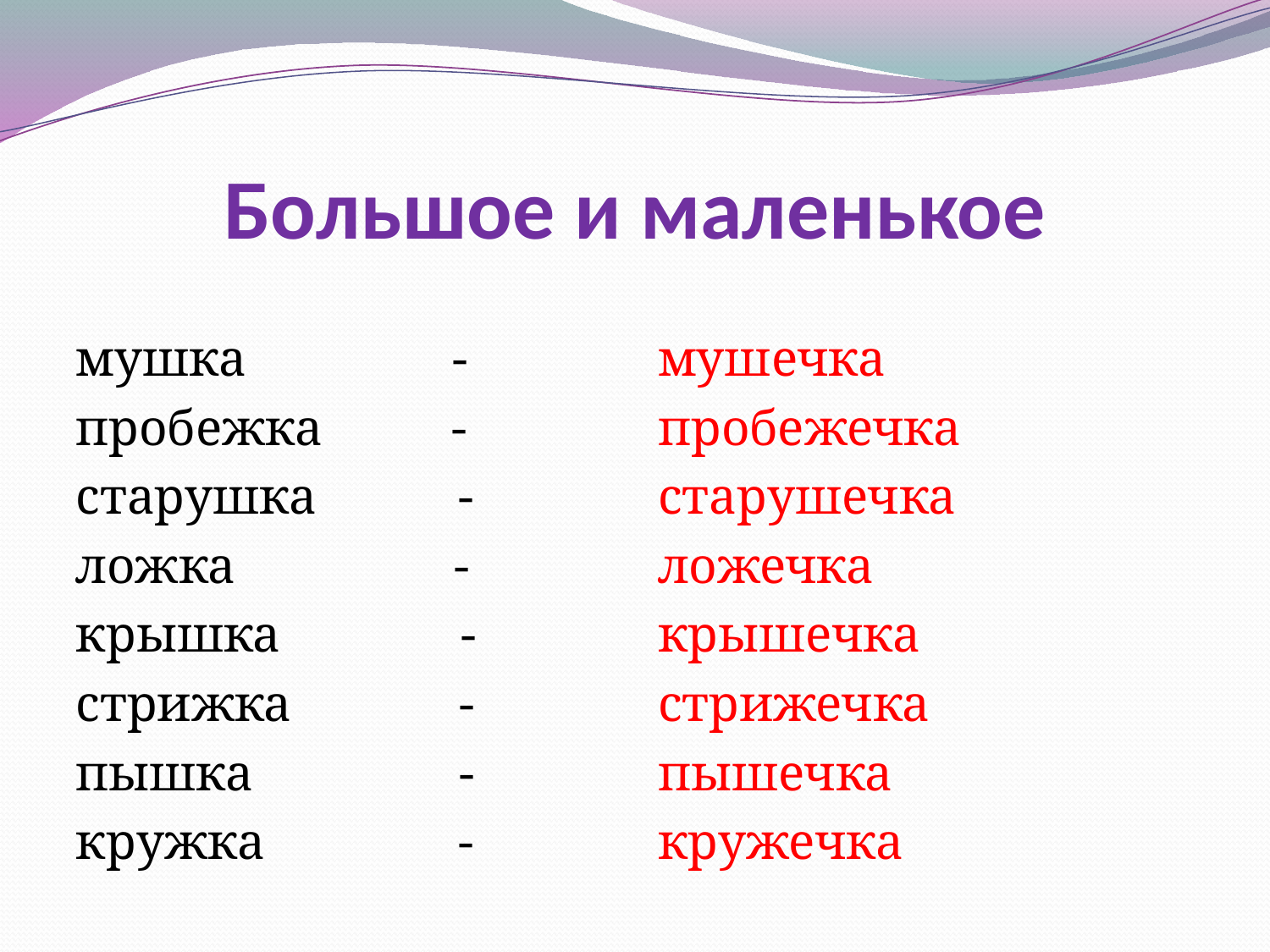

# Большое и маленькое

мушка                -
пробежка          -
старушка           -
ложка                 -
крышка              -
стрижка             -
пышка                -
кружка               -

мушечка
пробежечка
старушечка
ложечка
крышечка
стрижечка
пышечка
кружечка